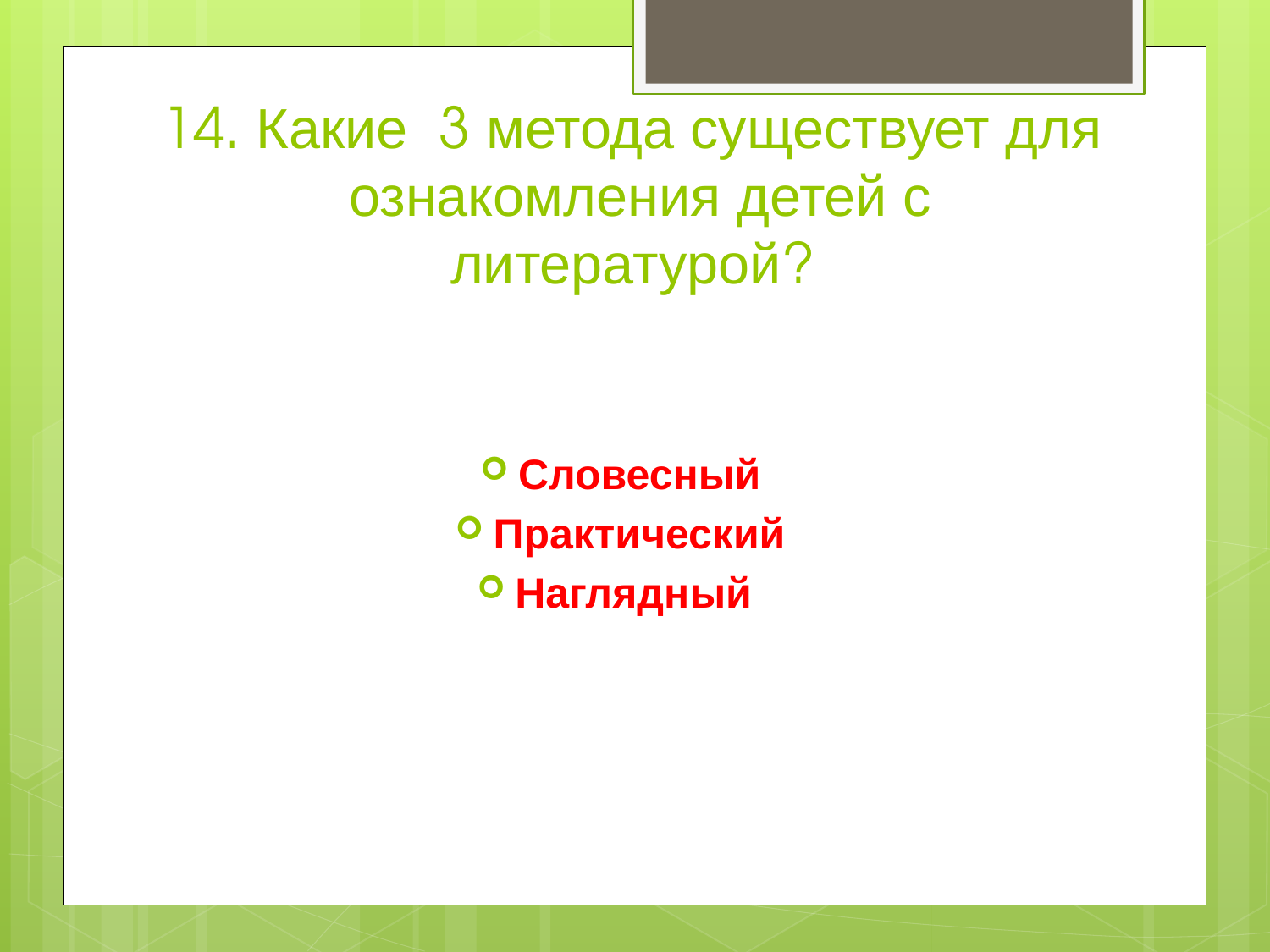

# 14. Какие  3 метода существует для  ознакомления детей с литературой?

Словесный
Практический
Наглядный